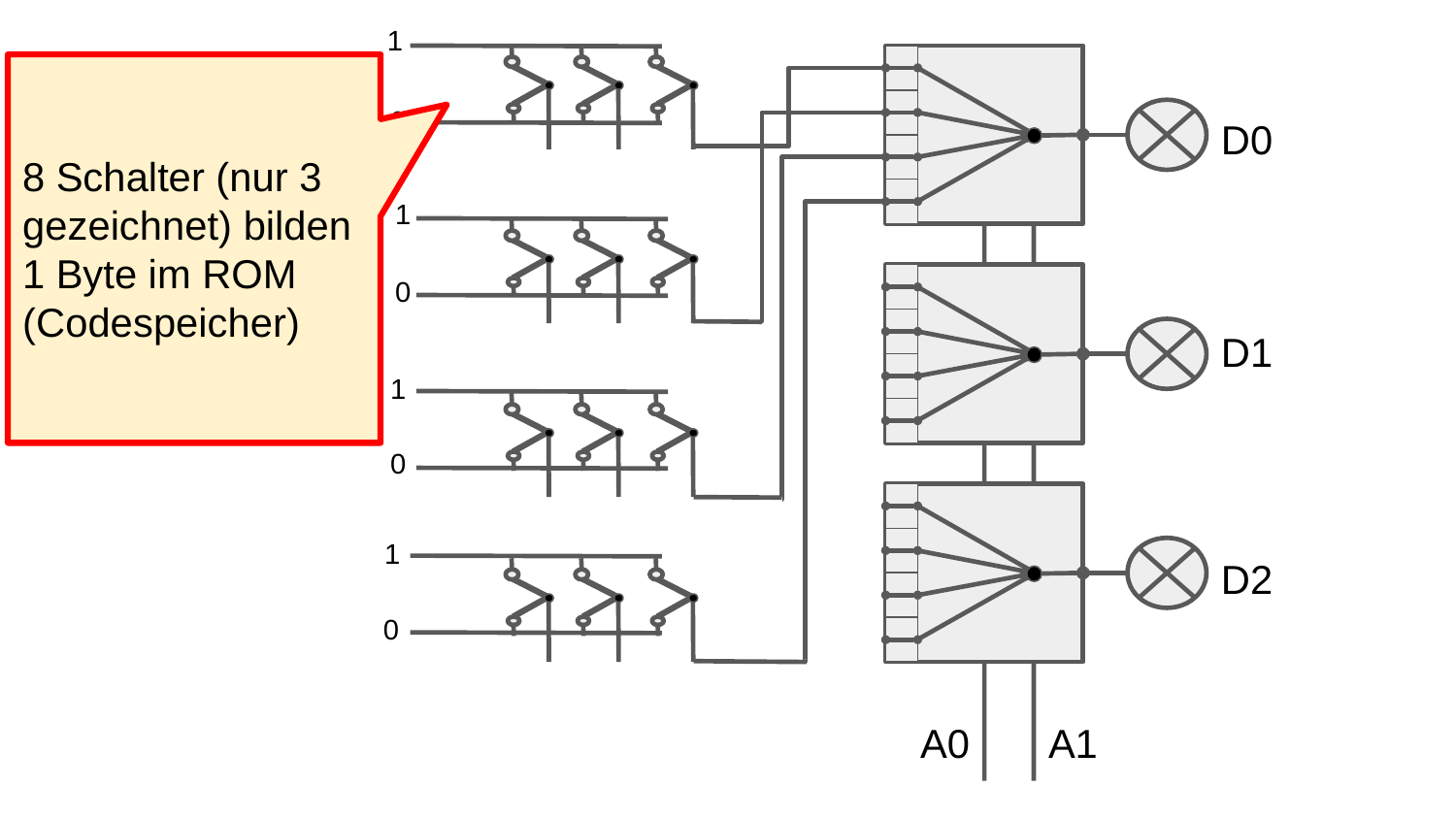

1

8 Schalter (nur 3 gezeichnet) bilden 1 Byte im ROM (Codespeicher)
0

D0
1
0

D1
1
0

1
D2
0
A0
A1